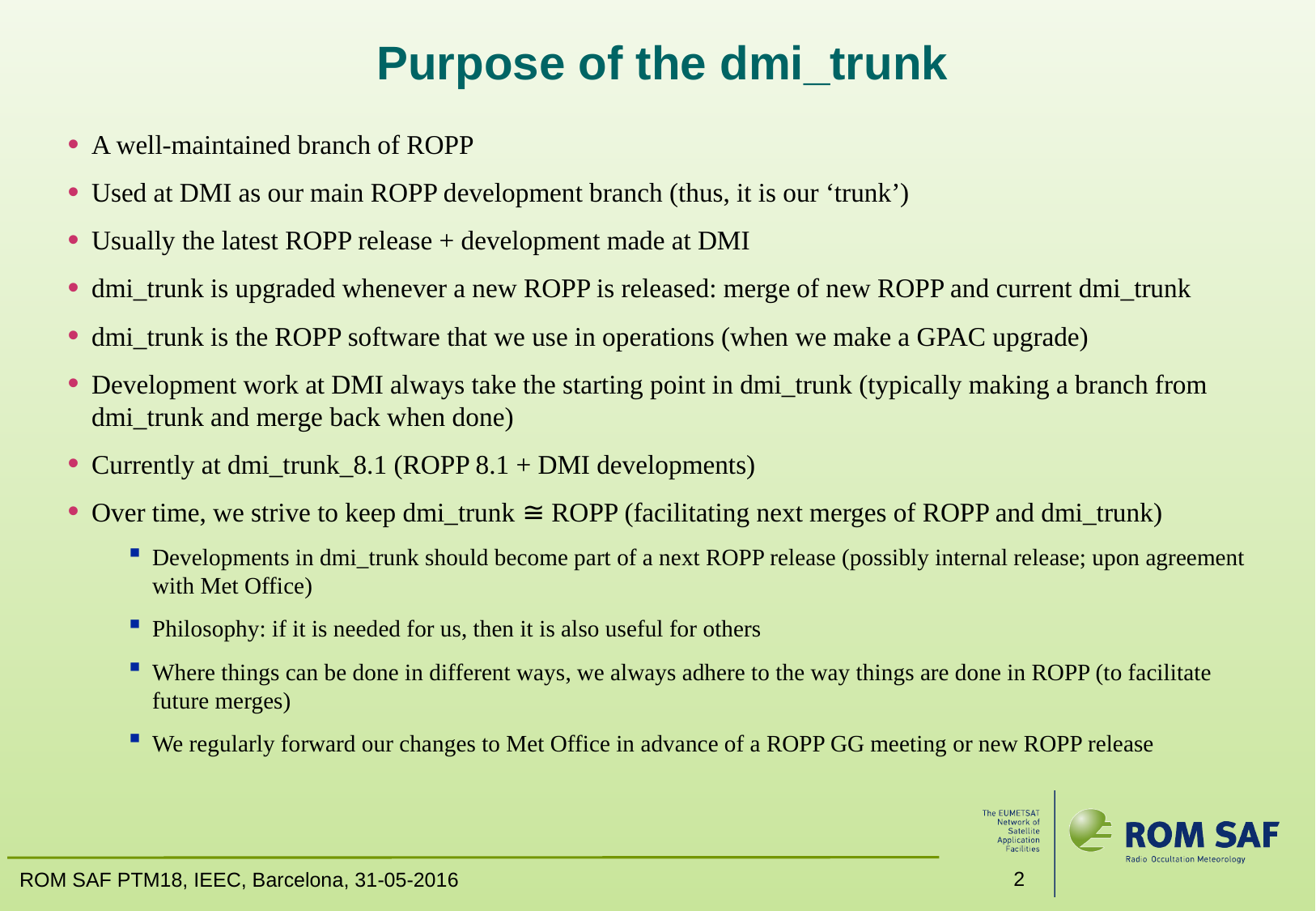

# Purpose of the dmi_trunk
A well-maintained branch of ROPP
Used at DMI as our main ROPP development branch (thus, it is our ‘trunk’)
Usually the latest ROPP release + development made at DMI
dmi_trunk is upgraded whenever a new ROPP is released: merge of new ROPP and current dmi_trunk
dmi_trunk is the ROPP software that we use in operations (when we make a GPAC upgrade)
Development work at DMI always take the starting point in dmi_trunk (typically making a branch from dmi_trunk and merge back when done)
Currently at dmi_trunk_8.1 (ROPP 8.1 + DMI developments)
Over time, we strive to keep dmi_trunk ≅ ROPP (facilitating next merges of ROPP and dmi_trunk)
Developments in dmi_trunk should become part of a next ROPP release (possibly internal release; upon agreement with Met Office)
Philosophy: if it is needed for us, then it is also useful for others
Where things can be done in different ways, we always adhere to the way things are done in ROPP (to facilitate future merges)
We regularly forward our changes to Met Office in advance of a ROPP GG meeting or new ROPP release